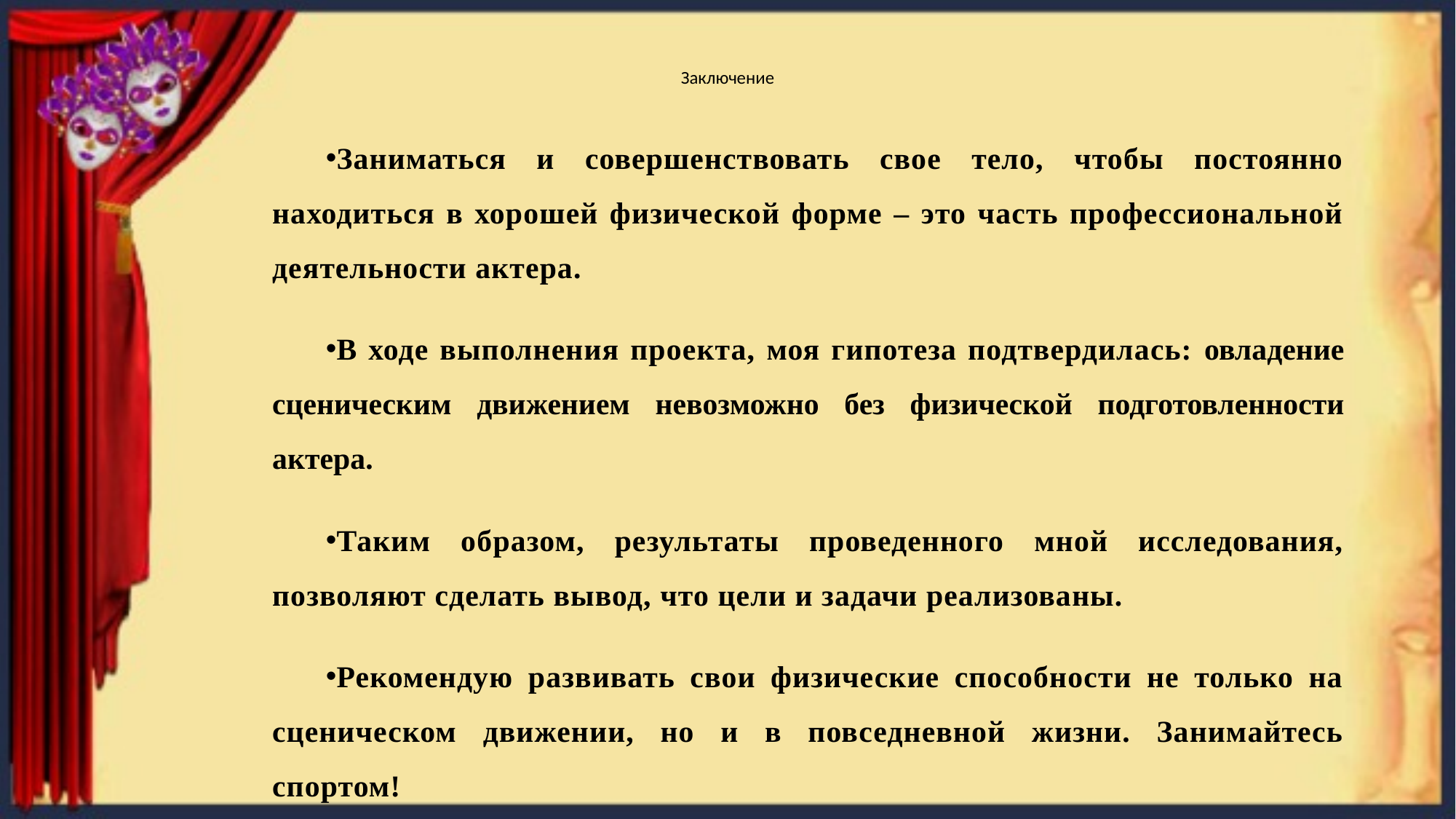

# Заключение
Заниматься и совершенствовать свое тело, чтобы постоянно находиться в хорошей физической форме – это часть профессиональной деятельности актера.
В ходе выполнения проекта, моя гипотеза подтвердилась: овладение сценическим движением невозможно без физической подготовленности актера.
Таким образом, результаты проведенного мной исследования, позволяют сделать вывод, что цели и задачи реализованы.
Рекомендую развивать свои физические способности не только на сценическом движении, но и в повседневной жизни. Занимайтесь спортом!